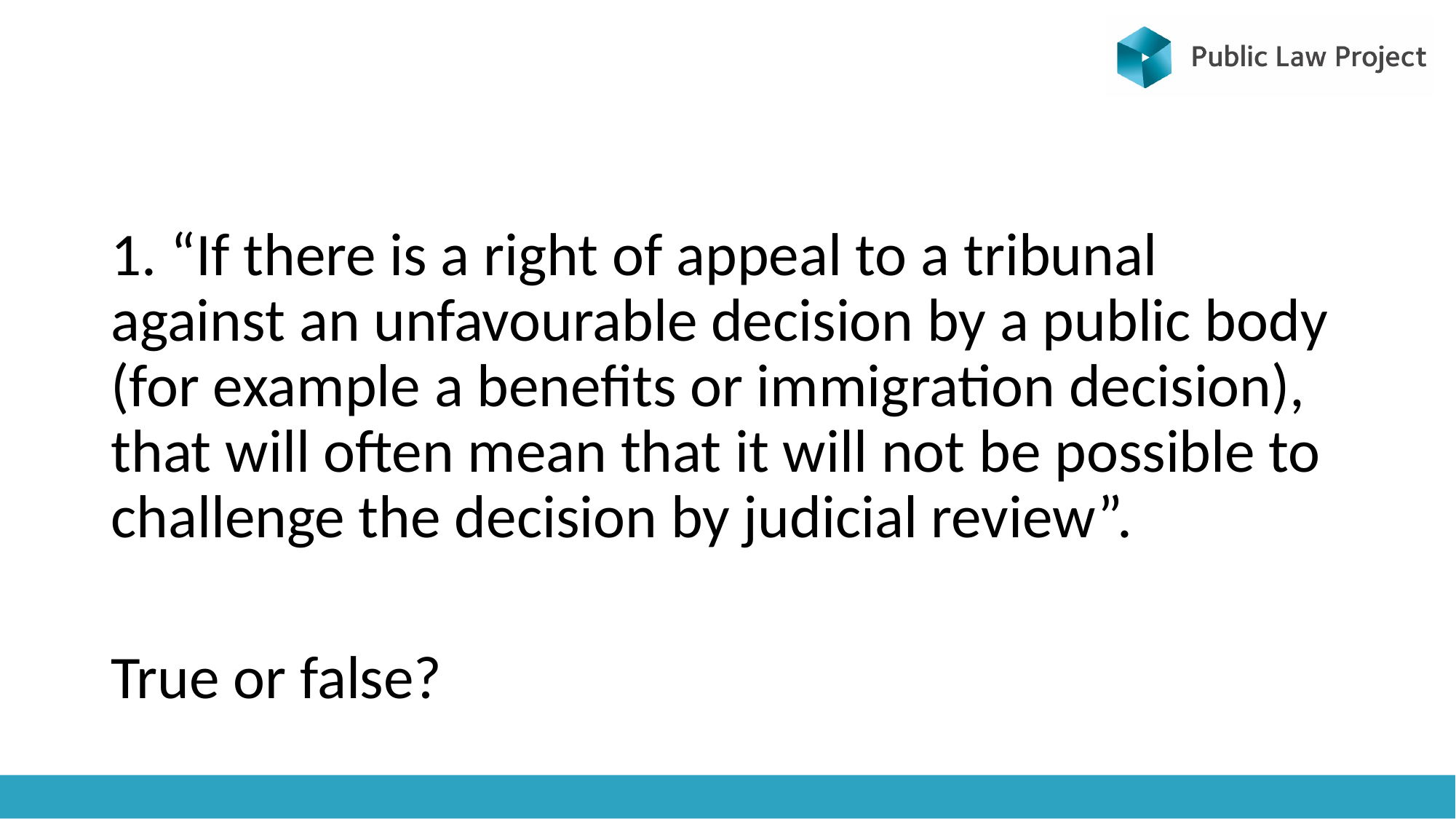

1. “If there is a right of appeal to a tribunal against an unfavourable decision by a public body (for example a benefits or immigration decision), that will often mean that it will not be possible to challenge the decision by judicial review”.

True or false?